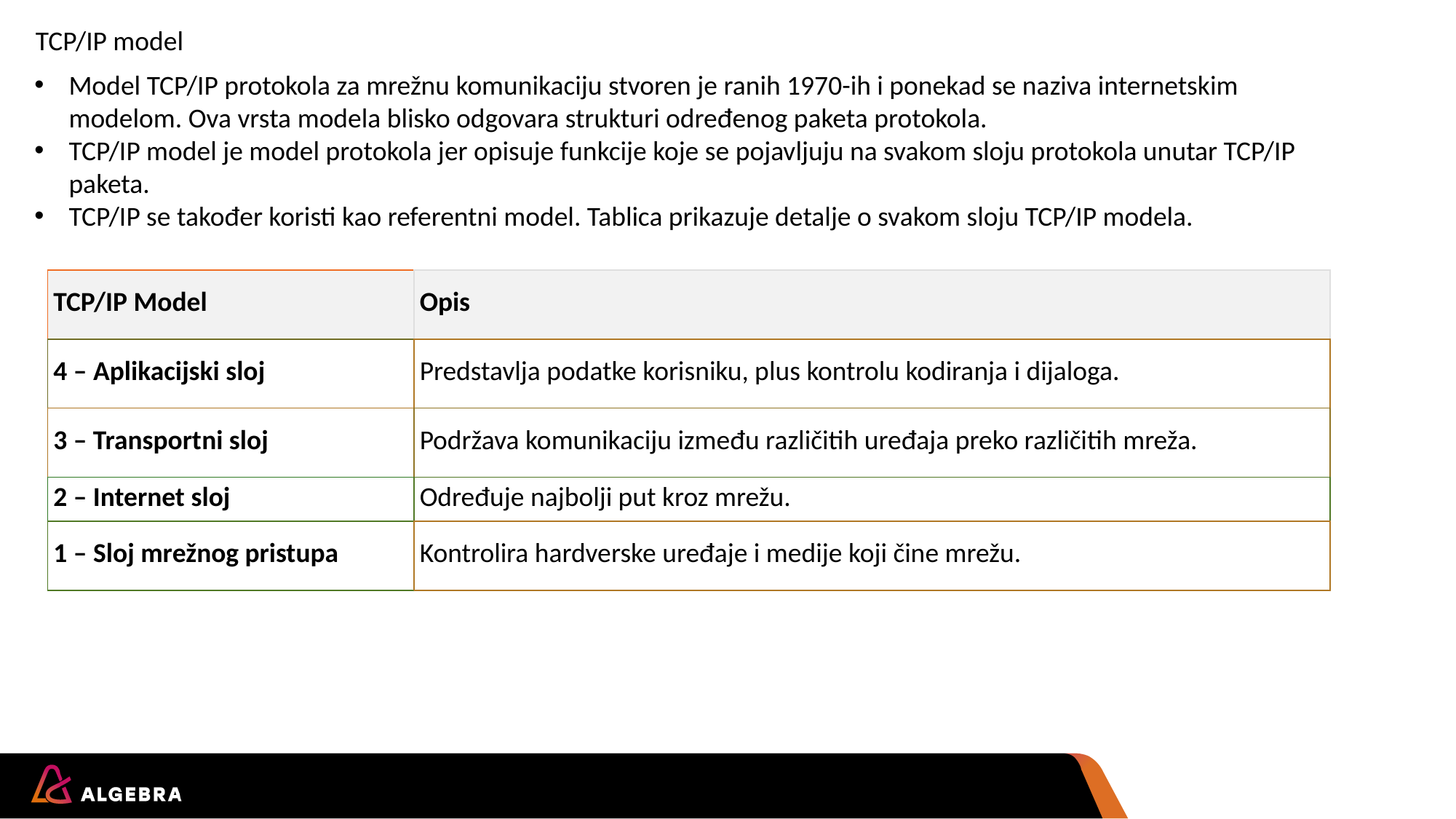

TCP/IP model
Model TCP/IP protokola za mrežnu komunikaciju stvoren je ranih 1970-ih i ponekad se naziva internetskim modelom. Ova vrsta modela blisko odgovara strukturi određenog paketa protokola.
TCP/IP model je model protokola jer opisuje funkcije koje se pojavljuju na svakom sloju protokola unutar TCP/IP paketa.
TCP/IP se također koristi kao referentni model. Tablica prikazuje detalje o svakom sloju TCP/IP modela.
| TCP/IP Model | Opis |
| --- | --- |
| 4 – Aplikacijski sloj | Predstavlja podatke korisniku, plus kontrolu kodiranja i dijaloga. |
| 3 – Transportni sloj | Podržava komunikaciju između različitih uređaja preko različitih mreža. |
| 2 – Internet sloj | Određuje najbolji put kroz mrežu. |
| 1 – Sloj mrežnog pristupa | Kontrolira hardverske uređaje i medije koji čine mrežu. |